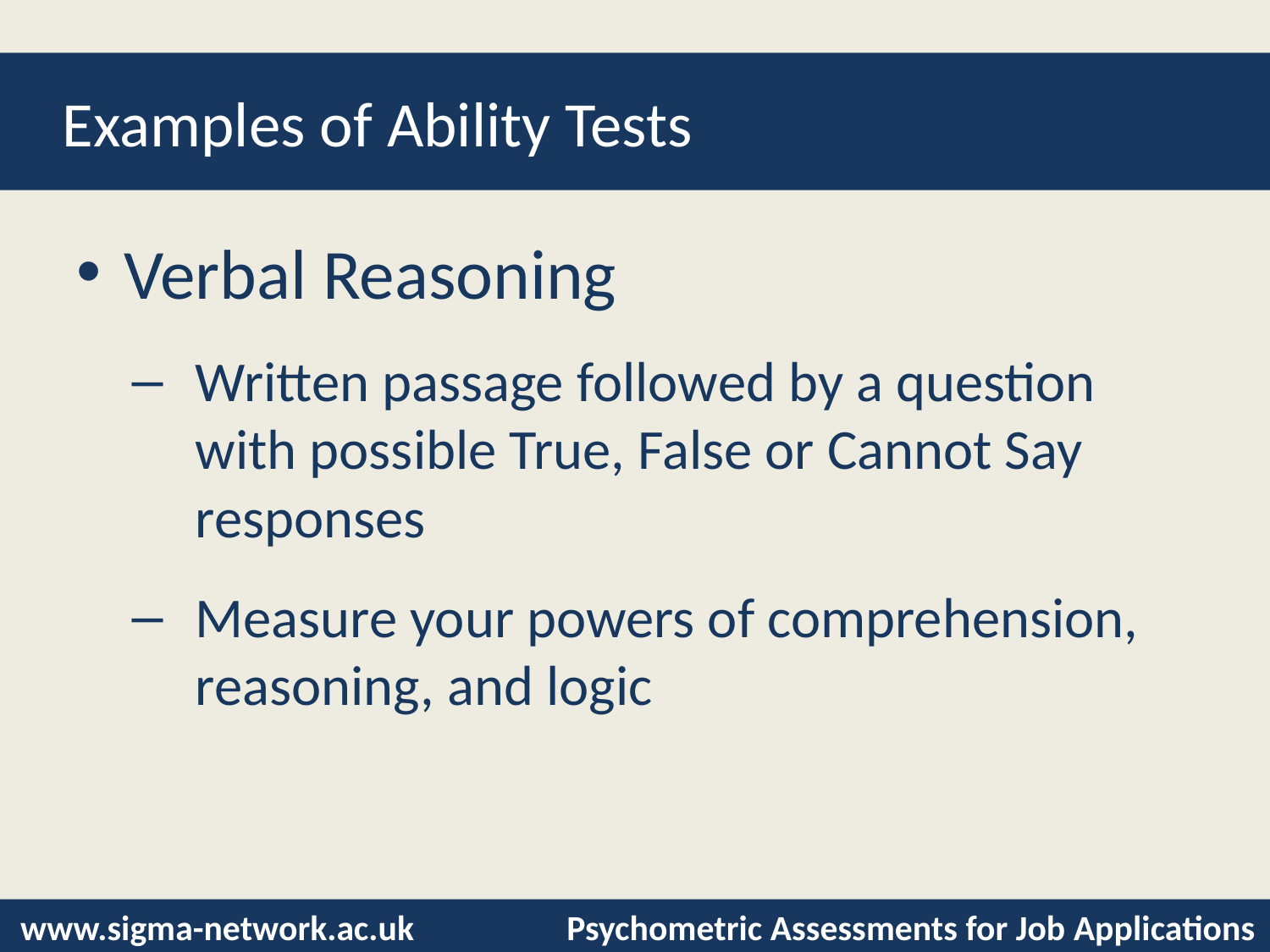

# Examples of Ability Tests
Verbal Reasoning
Written passage followed by a question with possible True, False or Cannot Say responses
Measure your powers of comprehension, reasoning, and logic